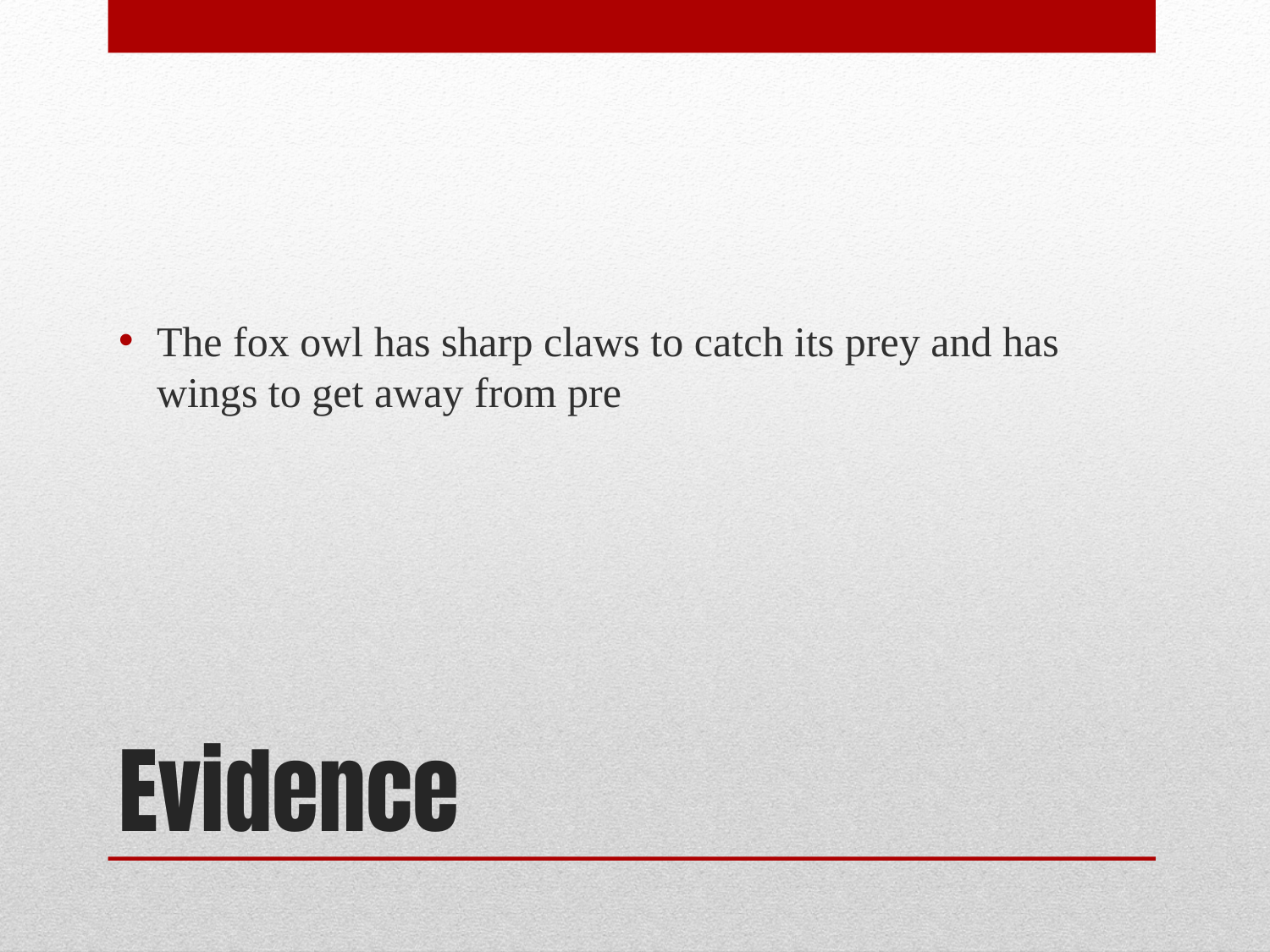

The fox owl has sharp claws to catch its prey and has wings to get away from pre
# Evidence